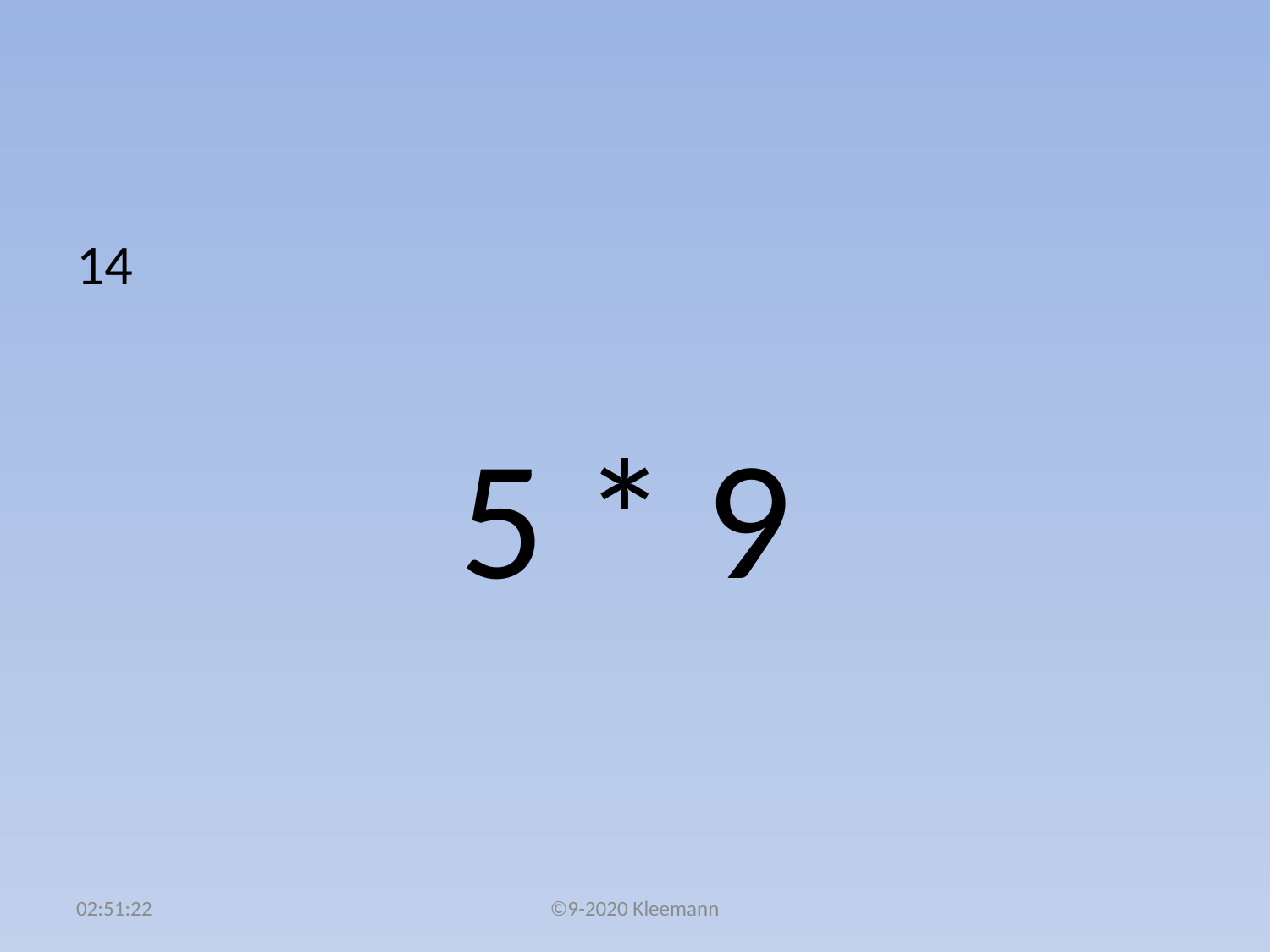

#
14

          5 * 9
02:51:22
©9-2020 Kleemann